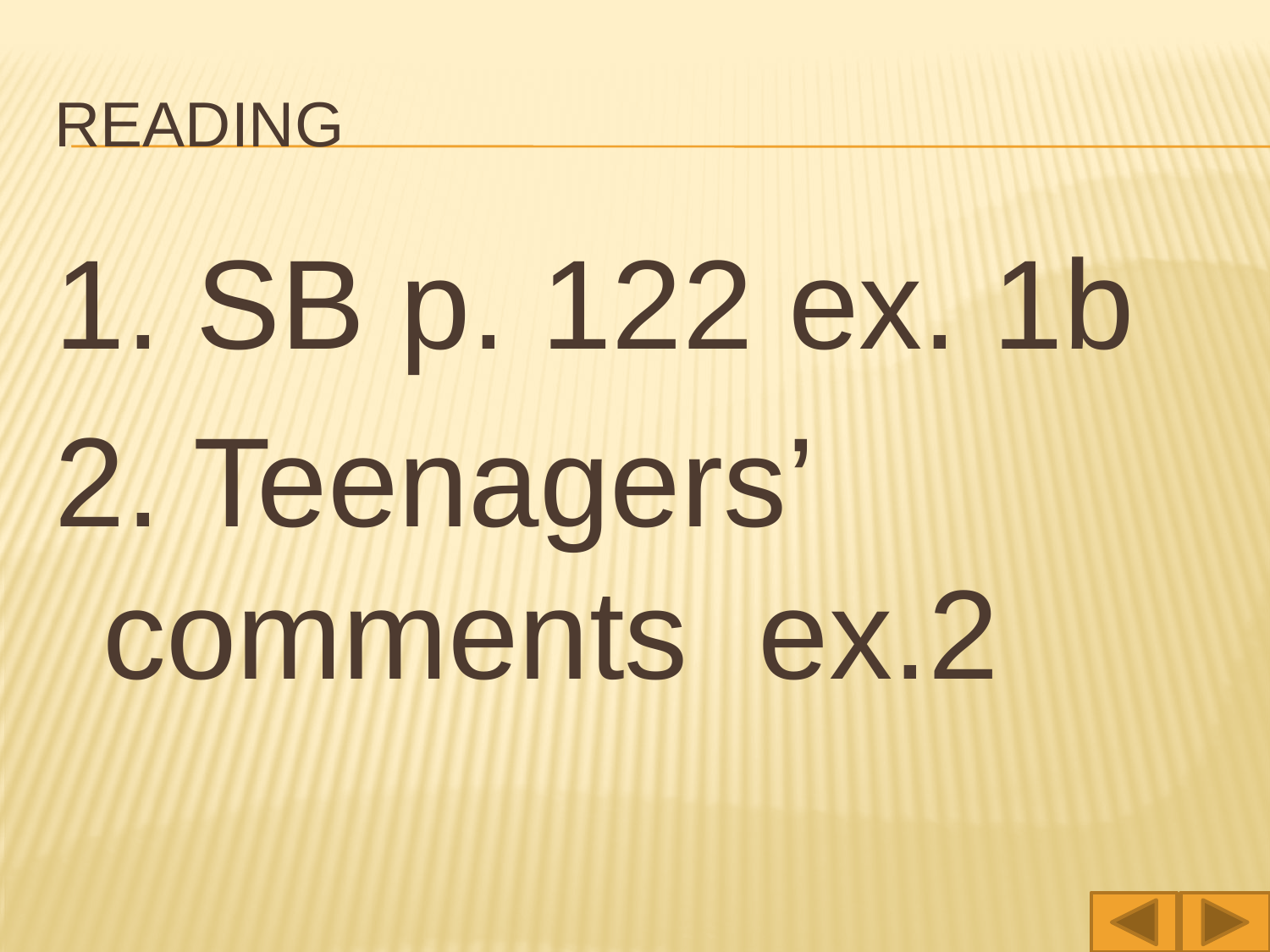

# Reading
1. SB p. 122 ex. 1b
2. Teenagers’ comments  ex.2